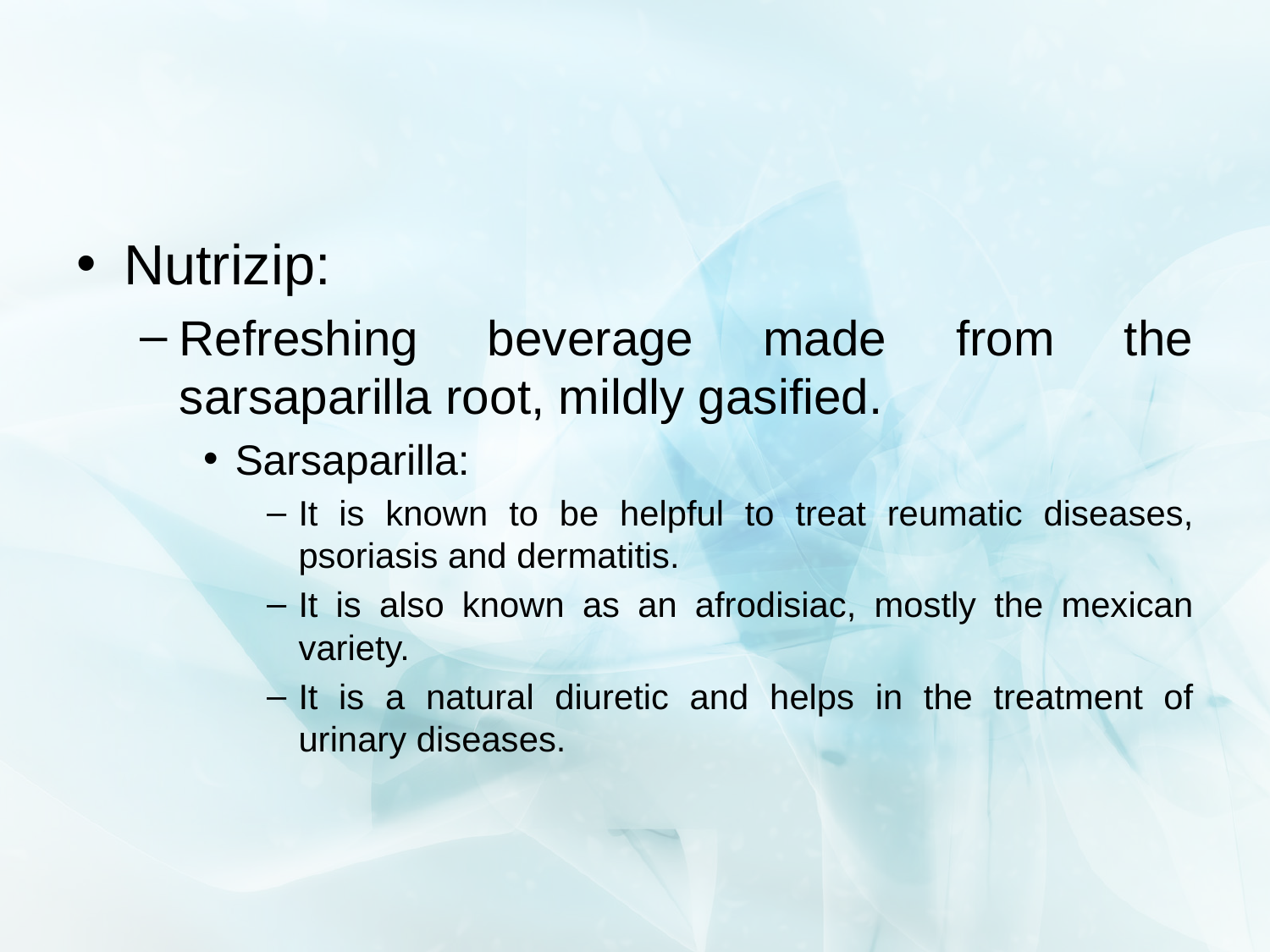

#
Nutrizip:
Refreshing beverage made from the sarsaparilla root, mildly gasified.
Sarsaparilla:
It is known to be helpful to treat reumatic diseases, psoriasis and dermatitis.
It is also known as an afrodisiac, mostly the mexican variety.
It is a natural diuretic and helps in the treatment of urinary diseases.